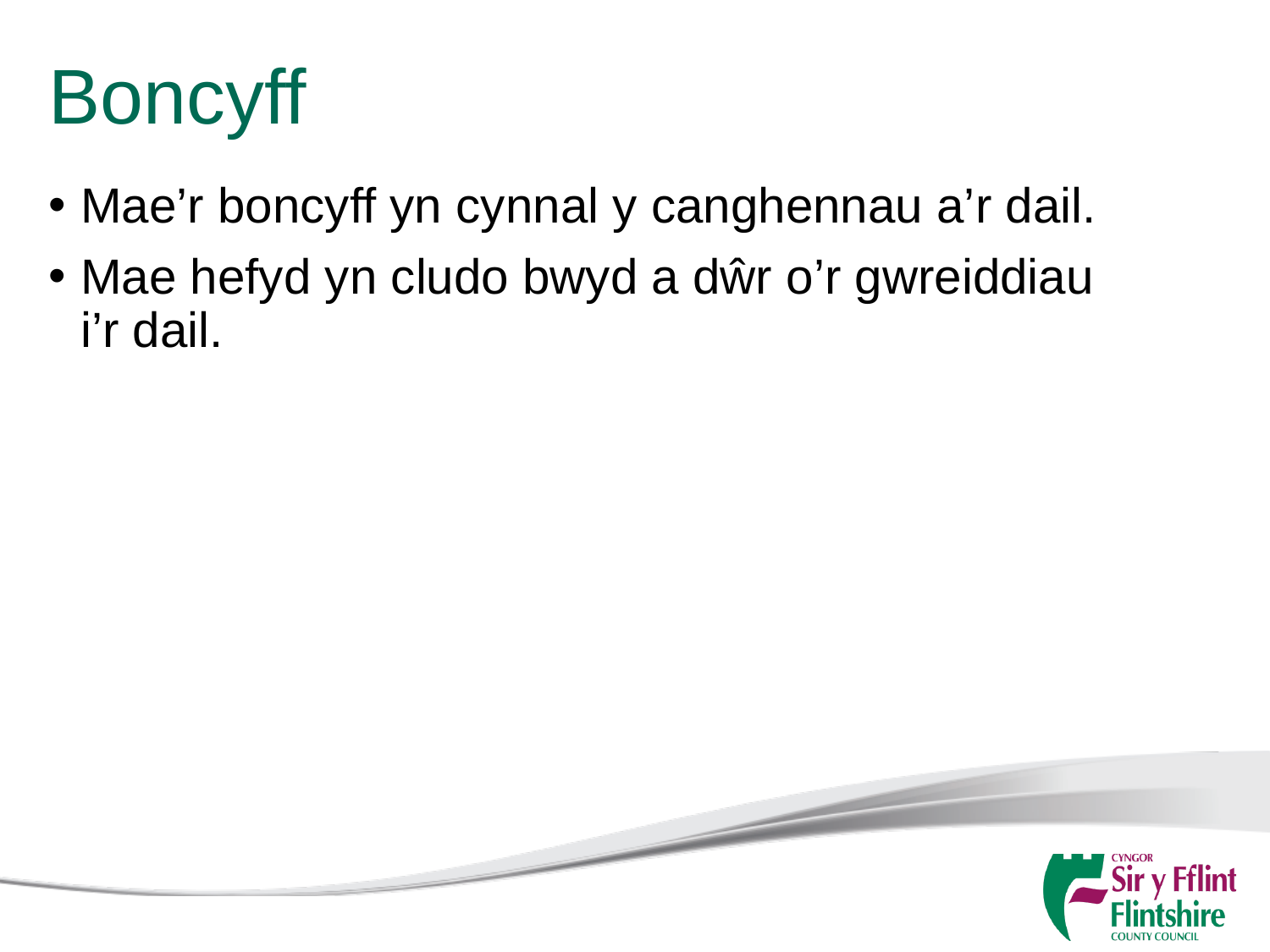

# Boncyff
Mae’r boncyff yn cynnal y canghennau a’r dail.
Mae hefyd yn cludo bwyd a dŵr o’r gwreiddiau i’r dail.